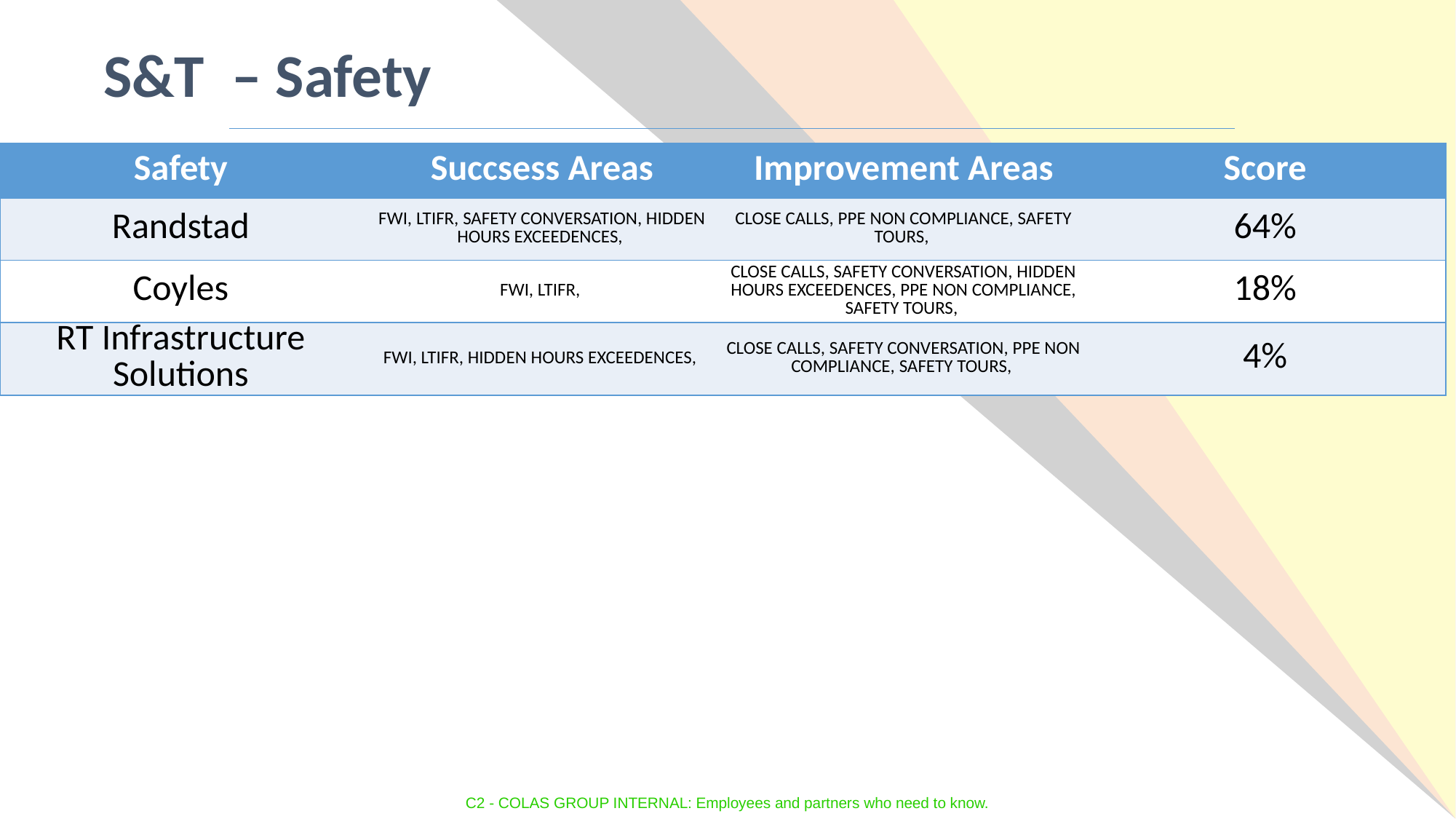

S&T  – Safety
| Safety | Succsess Areas | Improvement Areas | Score |
| --- | --- | --- | --- |
| Randstad | FWI, LTIFR, SAFETY CONVERSATION, HIDDEN HOURS EXCEEDENCES, | CLOSE CALLS, PPE NON COMPLIANCE, SAFETY TOURS, | 64% |
| Coyles | FWI, LTIFR, | CLOSE CALLS, SAFETY CONVERSATION, HIDDEN HOURS EXCEEDENCES, PPE NON COMPLIANCE, SAFETY TOURS, | 18% |
| RT Infrastructure Solutions | FWI, LTIFR, HIDDEN HOURS EXCEEDENCES, | CLOSE CALLS, SAFETY CONVERSATION, PPE NON COMPLIANCE, SAFETY TOURS, | 4% |